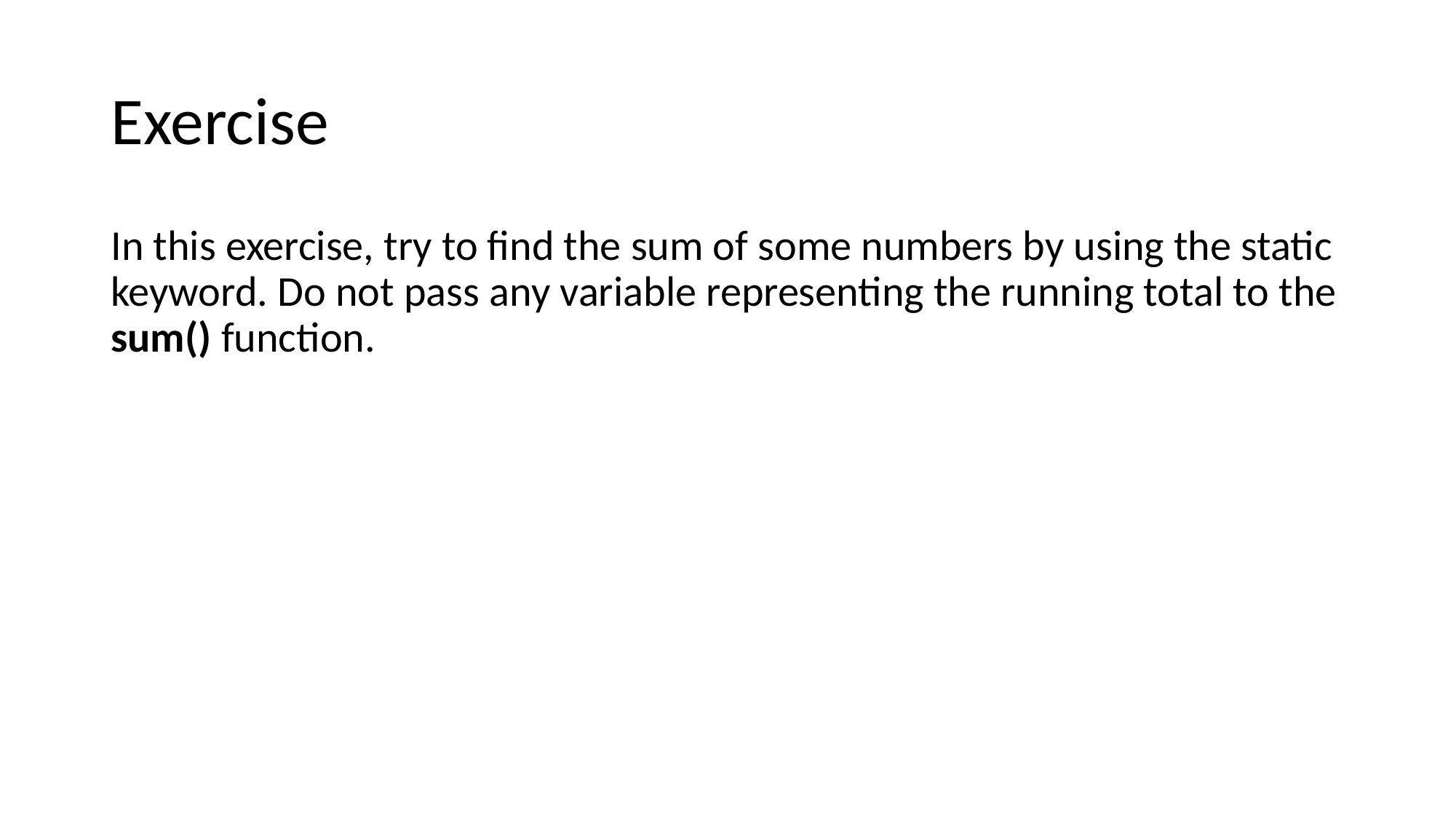

# Exercise
In this exercise, try to find the sum of some numbers by using the static keyword. Do not pass any variable representing the running total to the sum() function.